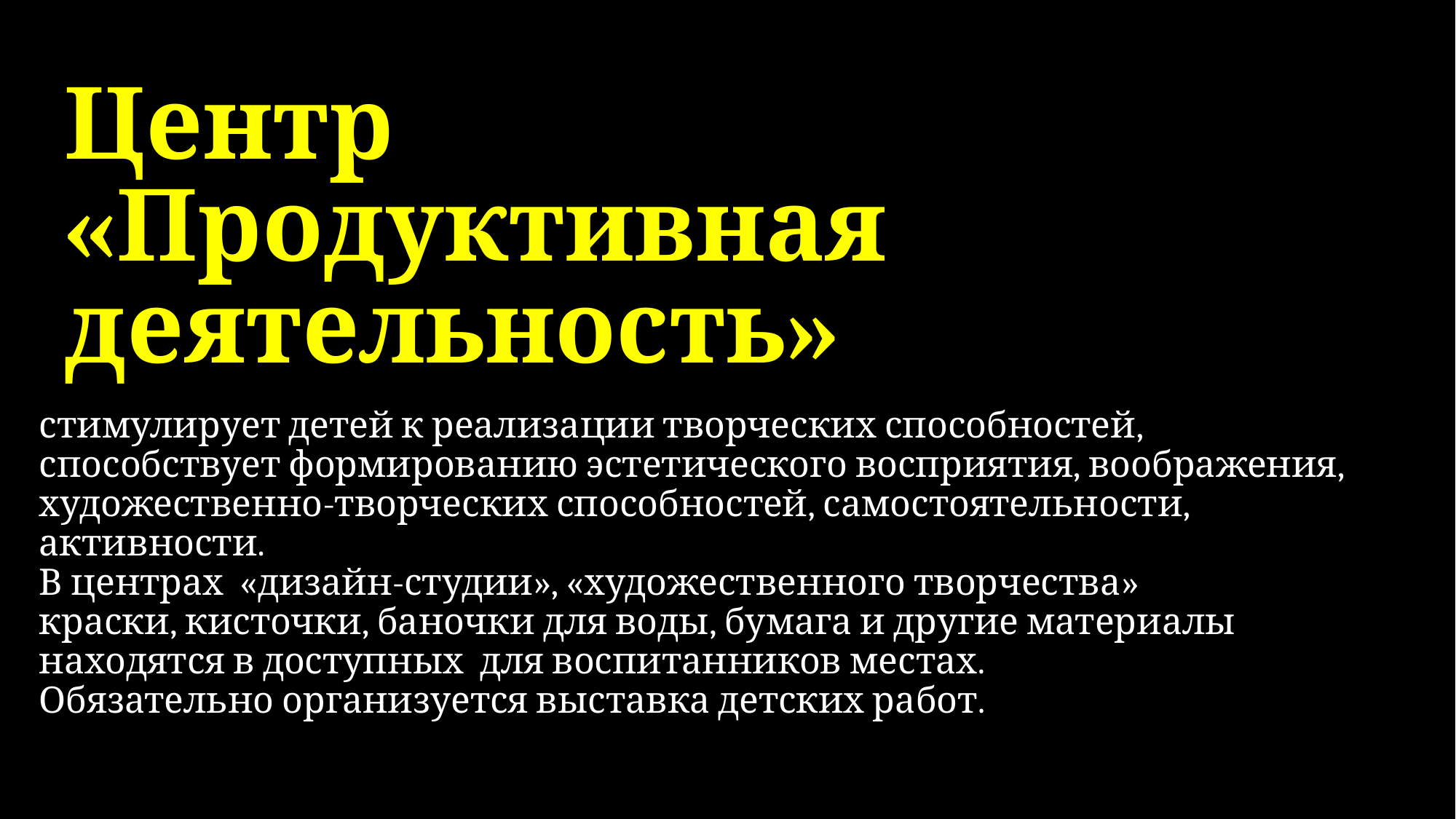

# Центр «Продуктивная деятельность»
стимулирует детей к реализации творческих способностей, способствует формированию эстетического восприятия, воображения, художественно-творческих способностей, самостоятельности, активности.
В центрах  «дизайн-студии», «художественного творчества»
краски, кисточки, баночки для воды, бумага и другие материалы находятся в доступных  для воспитанников местах.
Обязательно организуется выставка детских работ.